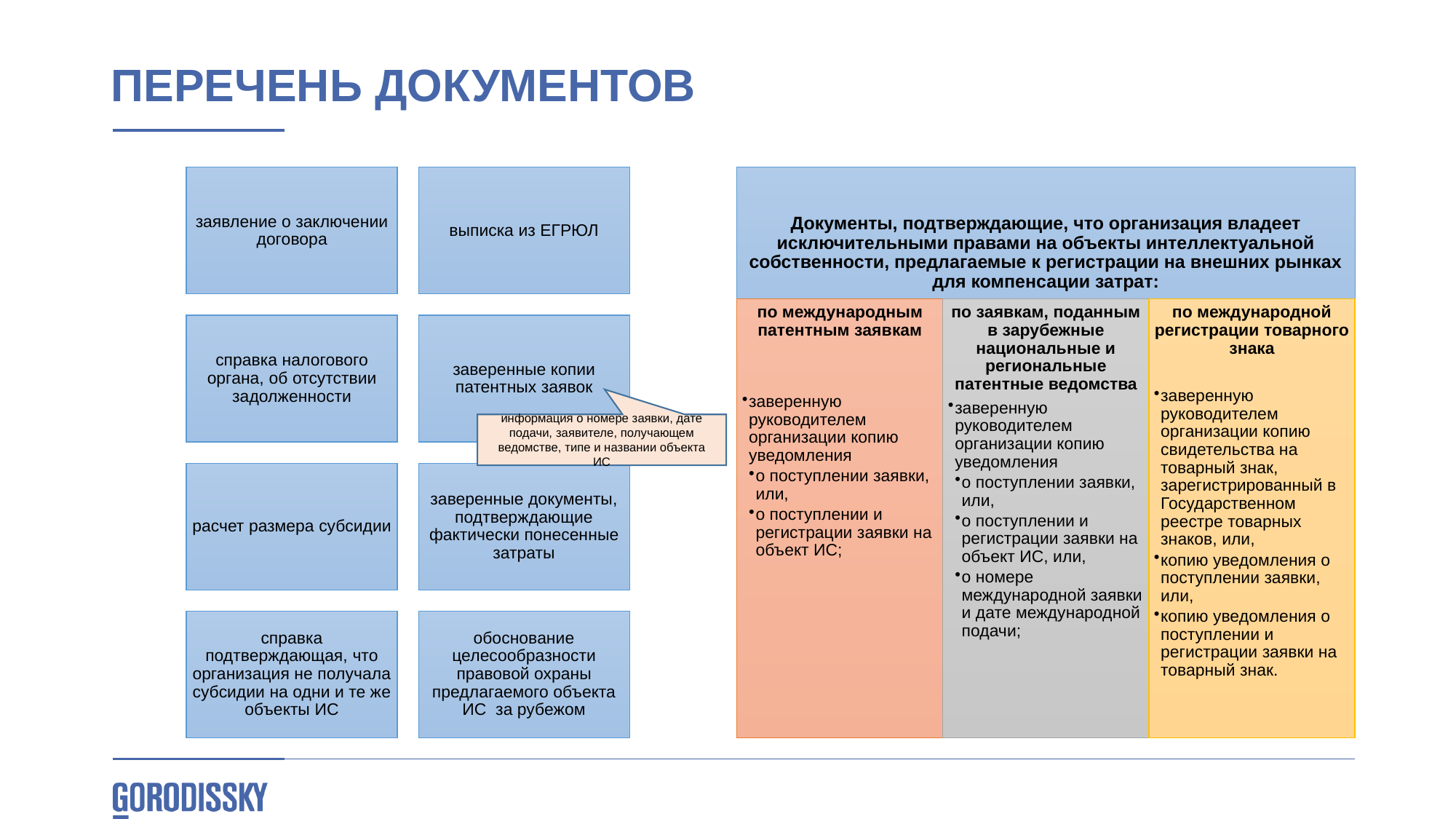

# ПЕРЕЧЕНЬ ДОКУМЕНТОВ
заявление о заключении договора
выписка из ЕГРЮЛ
справка налогового органа, об отсутствии задолженности
заверенные копии патентных заявок
расчет размера субсидии
заверенные документы, подтверждающие фактически понесенные затраты
справка подтверждающая, что организация не получала субсидии на одни и те же объекты ИС
обоснование целесообразности правовой охраны предлагаемого объекта ИС  за рубежом
Документы, подтверждающие, что организация владеет исключительными правами на объекты интеллектуальной собственности, предлагаемые к регистрации на внешних рынках для компенсации затрат:
по международным патентным заявкам

заверенную руководителем организации копию уведомления
о поступлении заявки, или,
о поступлении и регистрации заявки на объект ИС;
по заявкам, поданным в зарубежные национальные и региональные патентные ведомства
заверенную руководителем организации копию уведомления
о поступлении заявки, или,
о поступлении и регистрации заявки на объект ИС, или,
о номере международной заявки и дате международной подачи;
по международной регистрации товарного знака

заверенную руководителем организации копию свидетельства на товарный знак, зарегистрированный в Государственном реестре товарных знаков, или,
копию уведомления о поступлении заявки, или,
копию уведомления о поступлении и регистрации заявки на товарный знак.
информация о номере заявки, дате подачи, заявителе, получающем ведомстве, типе и названии объекта ИС